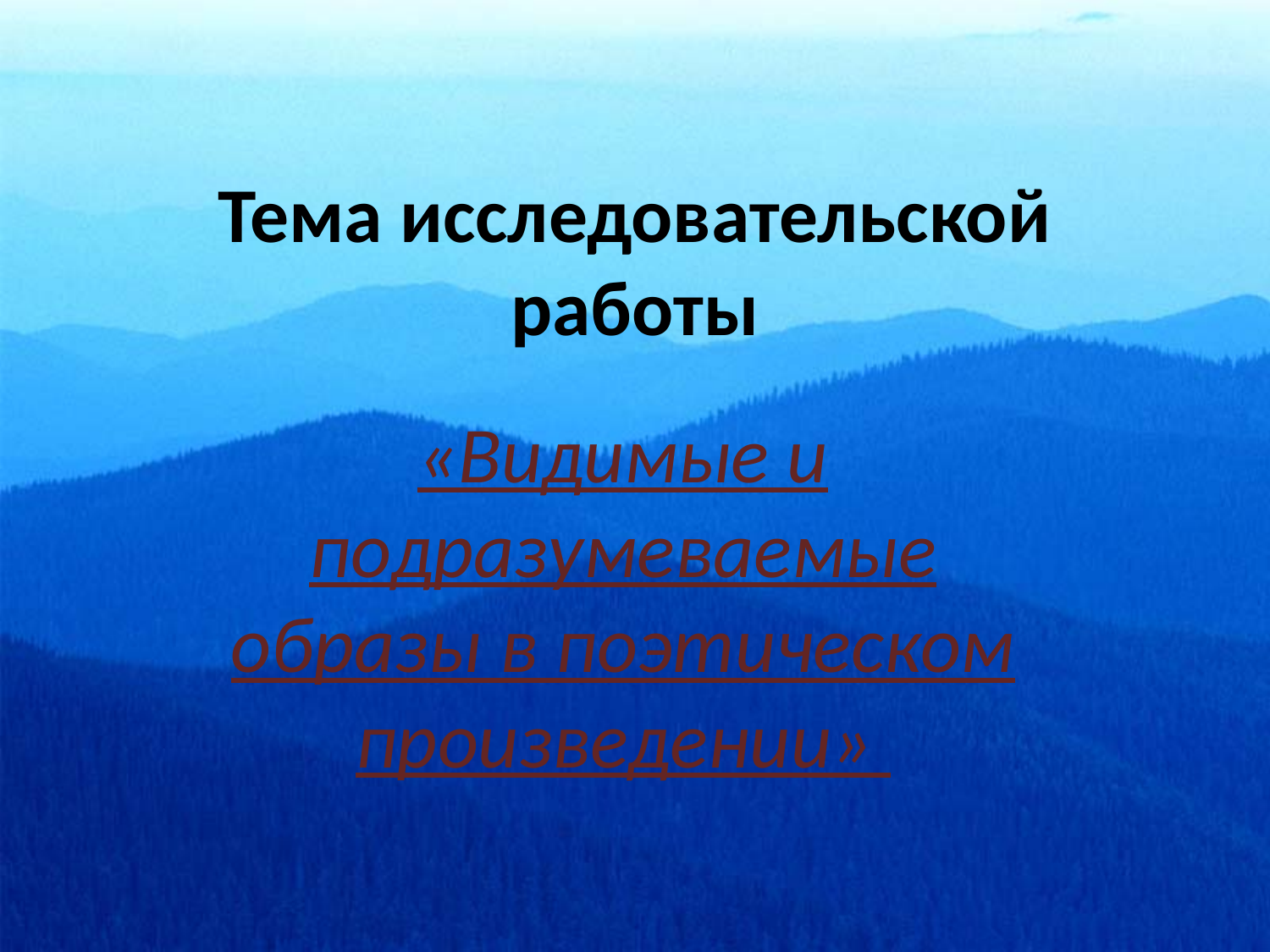

# Тема исследовательской работы
«Видимые и подразумеваемые образы в поэтическом произведении»